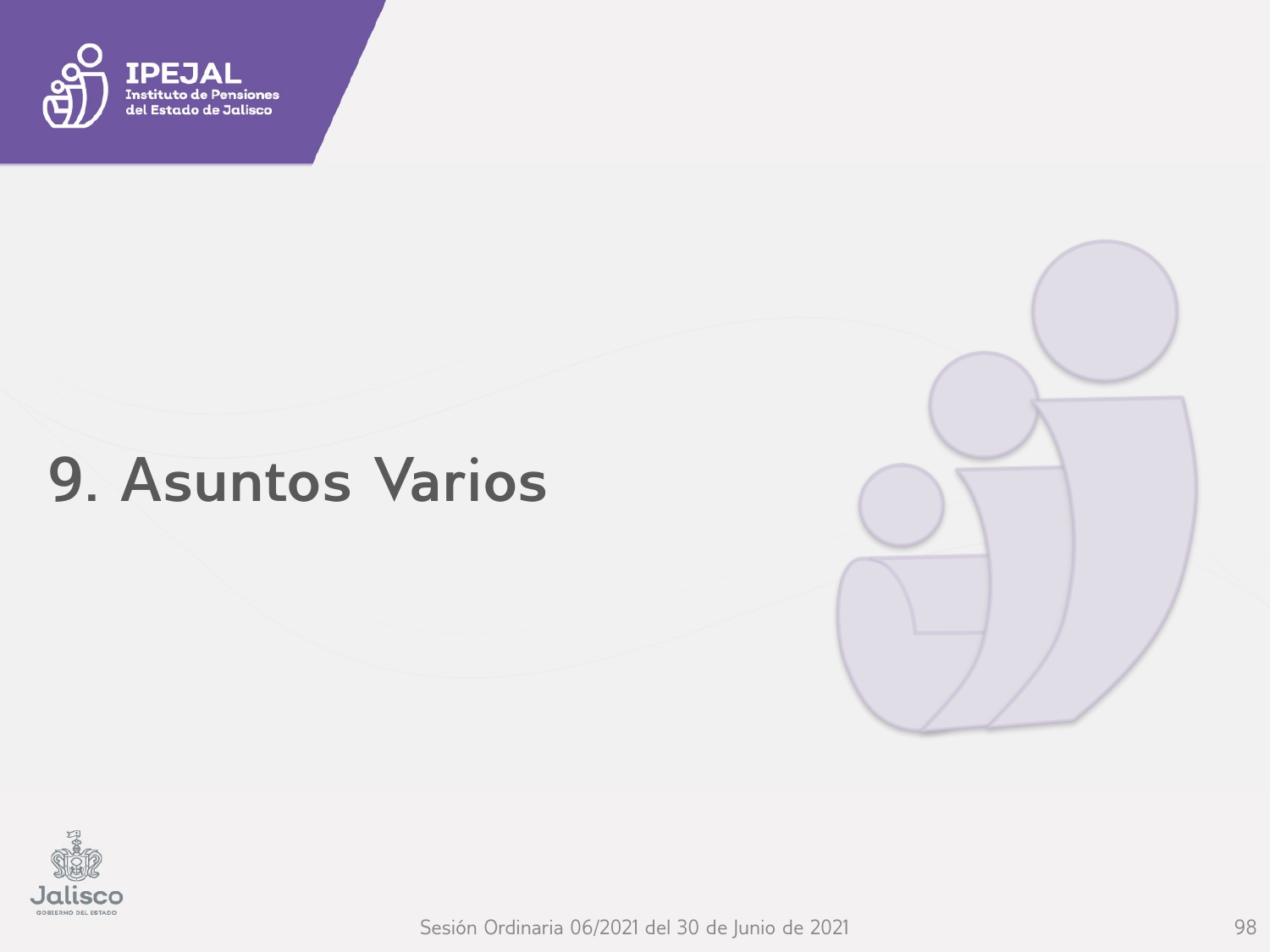

# 9. Asuntos Varios
98
Sesión Ordinaria 06/2021 del 30 de Junio de 2021